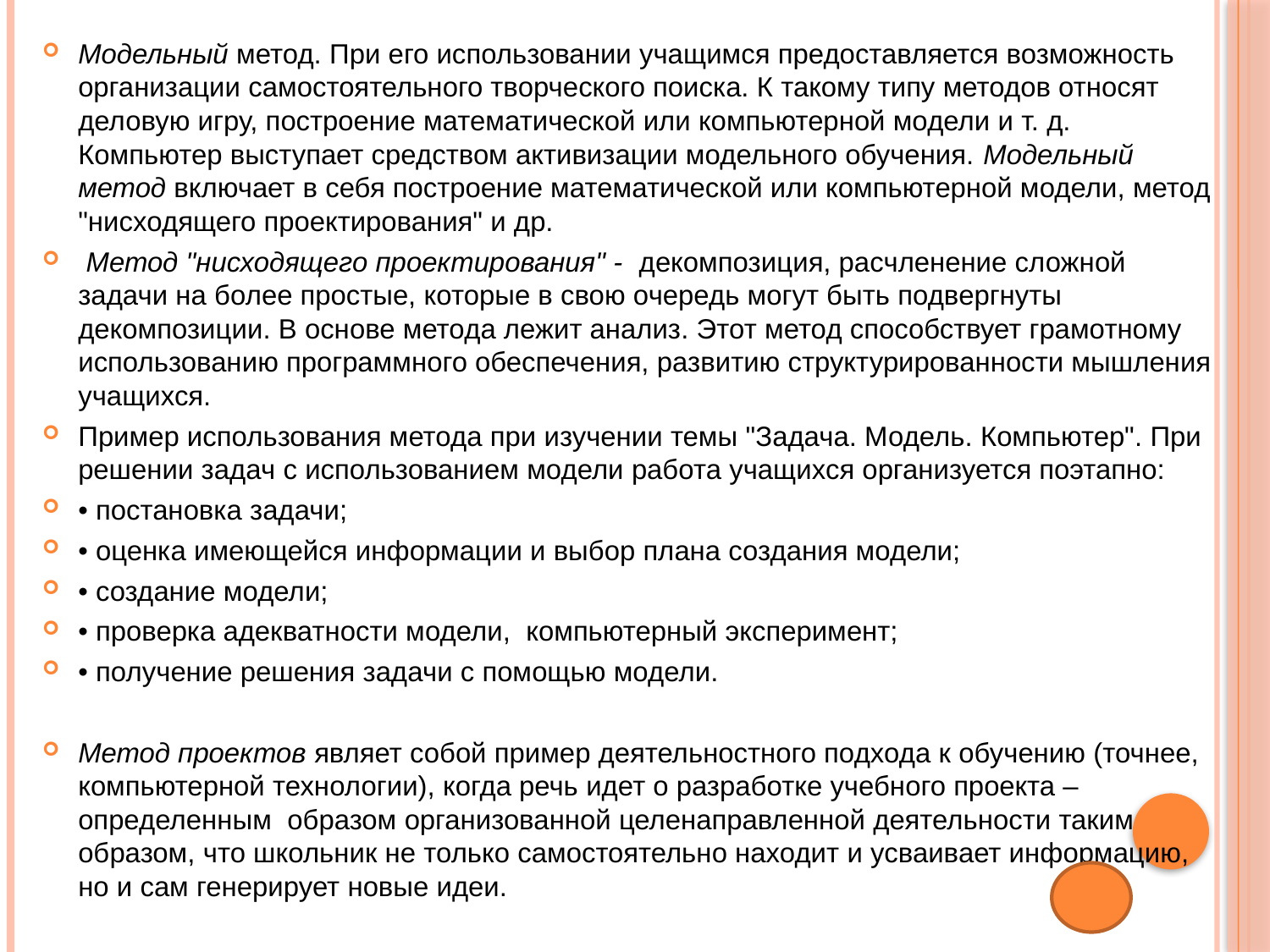

Модельный метод. При его использовании учащимся предоставляется возможность организации самостоятельного творческого поиска. К такому типу методов относят деловую игру, построение математической или компьютерной модели и т. д. Компьютер выступает средством активизации модельного обучения. Модельный метод включает в себя построение математической или компьютерной модели, метод "нисходящего проектирования" и др.
 Метод "нисходящего проектирования" -  декомпозиция, расчленение сложной задачи на более простые, которые в свою очередь могут быть подвергнуты декомпозиции. В основе метода лежит анализ. Этот метод способствует грамотному использованию программного обеспечения, развитию структурированности мышления учащихся.
Пример использования метода при изучении темы "Задача. Модель. Компьютер". При решении задач с использованием модели работа учащихся организуется поэтапно:
• постановка задачи;
• оценка имеющейся информации и выбор плана создания модели;
• создание модели;
• проверка адекватности модели,  компьютерный эксперимент;
• получение решения задачи с помощью модели.

Метод проектов являет собой пример деятельностного подхода к обучению (точнее, компьютерной технологии), когда речь идет о разработке учебного проекта – определенным  образом организованной целенаправленной деятельности таким образом, что школьник не только самостоятельно находит и усваивает информацию, но и сам генерирует новые идеи.